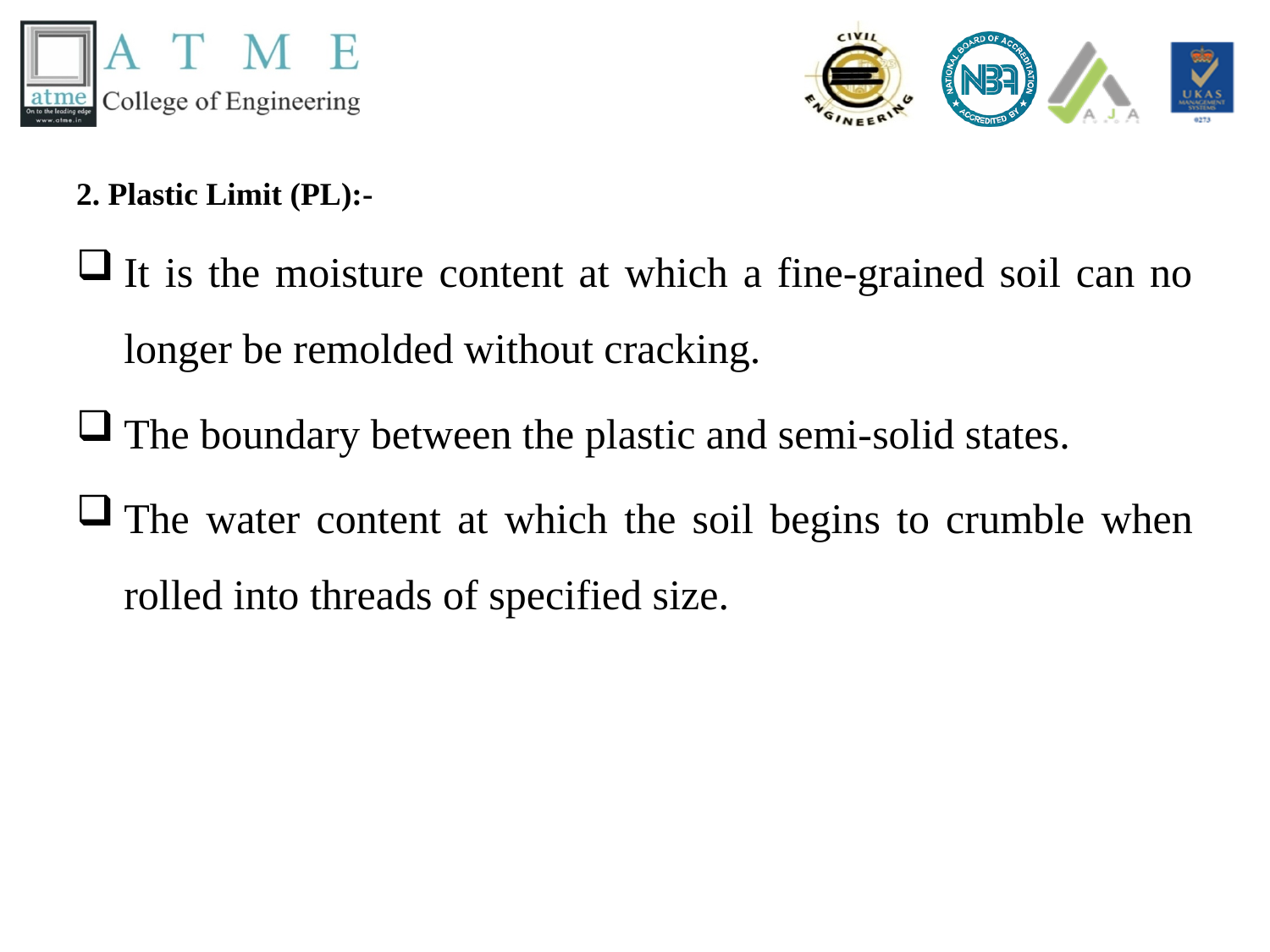

2. Plastic Limit (PL):-
It is the moisture content at which a fine-grained soil can no longer be remolded without cracking.
The boundary between the plastic and semi-solid states.
The water content at which the soil begins to crumble when rolled into threads of specified size.